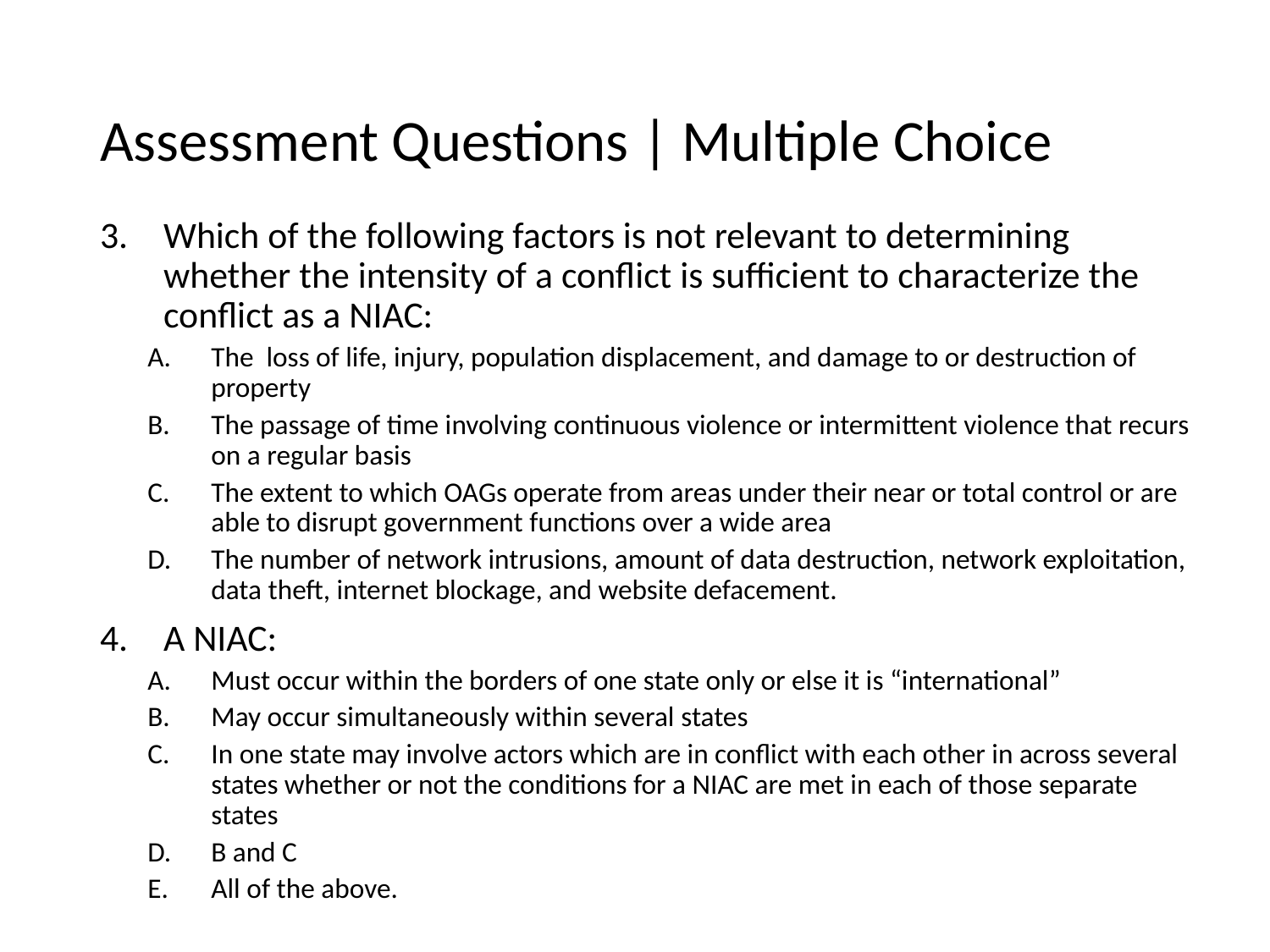

# Assessment Questions | Multiple Choice
Which of the following factors is not relevant to determining whether the intensity of a conflict is sufficient to characterize the conflict as a NIAC:
The  loss of life, injury, population displacement, and damage to or destruction of property
The passage of time involving continuous violence or intermittent violence that recurs on a regular basis
The extent to which OAGs operate from areas under their near or total control or are able to disrupt government functions over a wide area
The number of network intrusions, amount of data destruction, network exploitation, data theft, internet blockage, and website defacement.
A NIAC:
Must occur within the borders of one state only or else it is “international”
May occur simultaneously within several states
In one state may involve actors which are in conflict with each other in across several states whether or not the conditions for a NIAC are met in each of those separate states
B and C
All of the above.